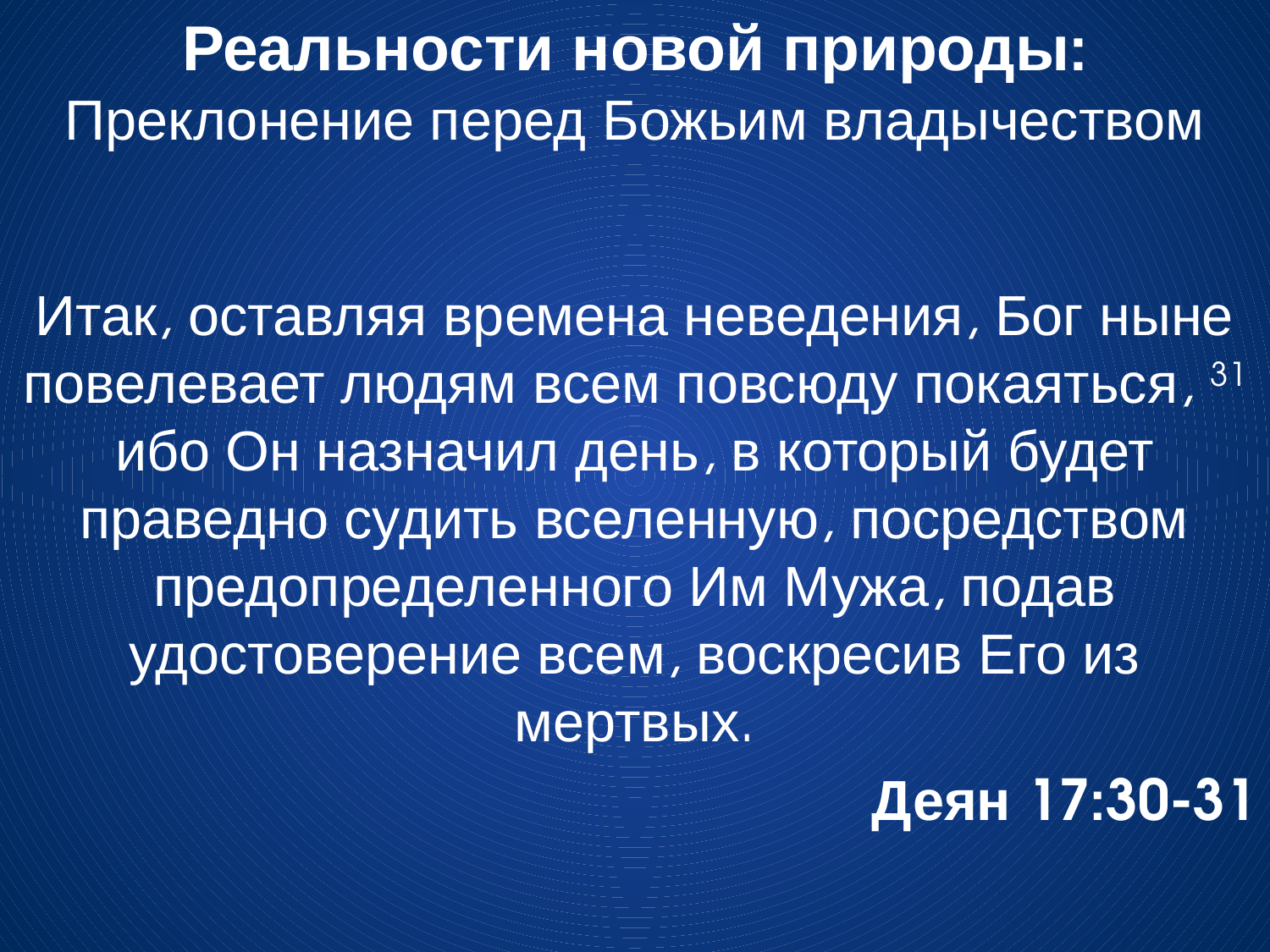

# Реальности новой природы: Преклонение перед Божьим владычеством
Итак, оставляя времена неведения, Бог ныне повелевает людям всем повсюду покаяться, 31 ибо Он назначил день, в который будет праведно судить вселенную, посредством предопределенного Им Мужа, подав удостоверение всем, воскресив Его из мертвых.
Деян 17:30-31